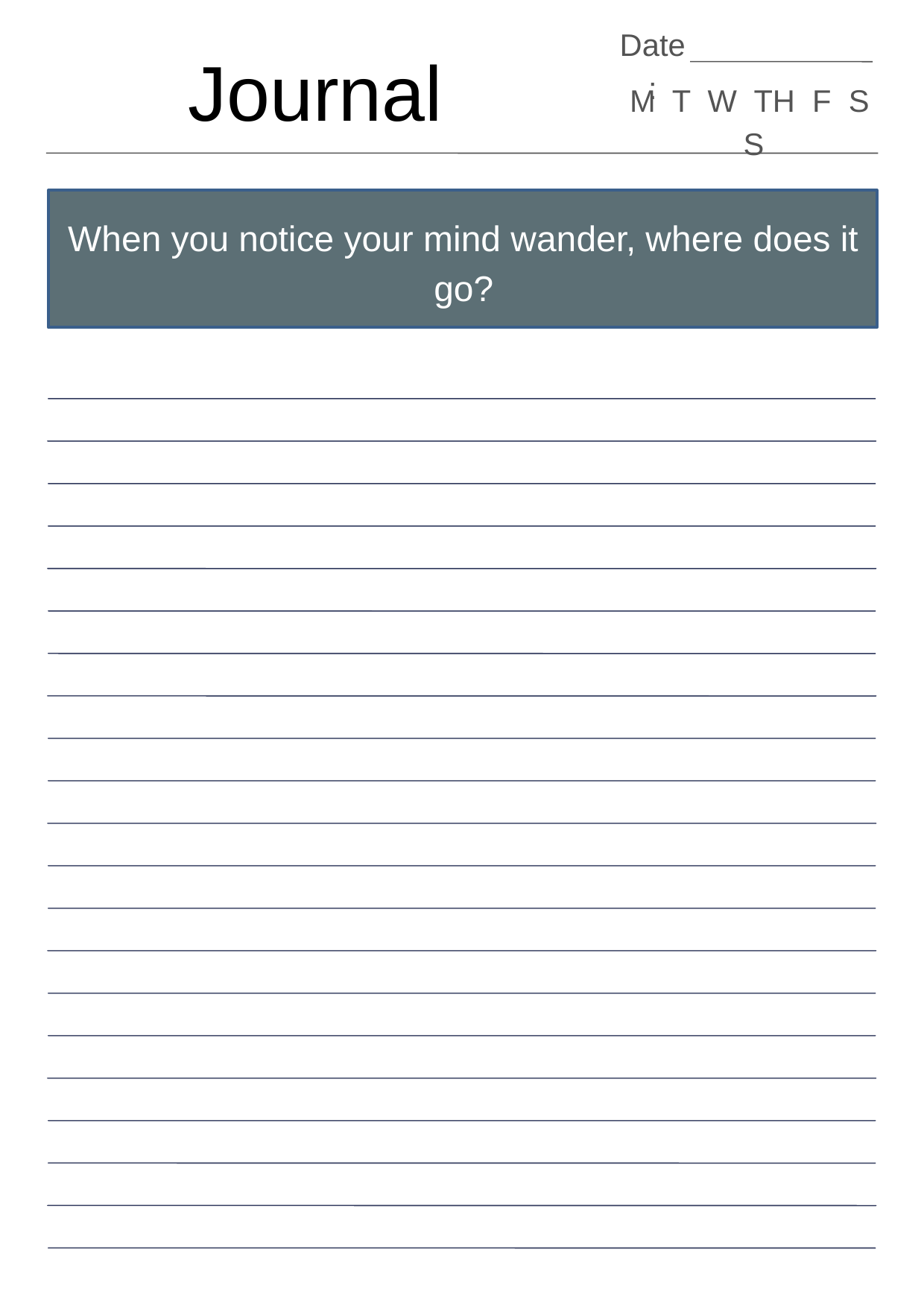

Date:
Journal

M  T  W  TH  F  S  S

When you notice your mind wander, where does it go?